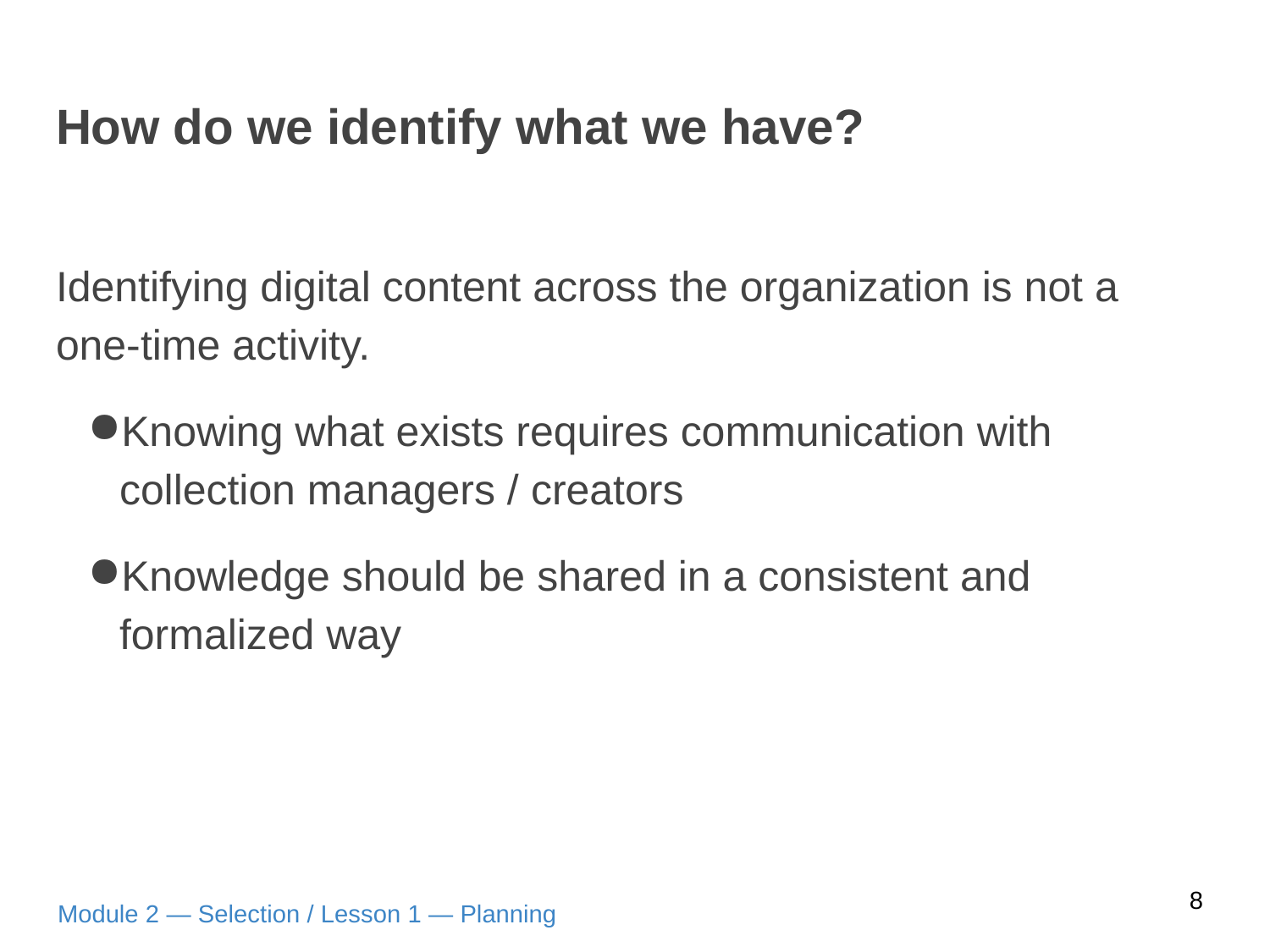

# How do we identify what we have?
Identifying digital content across the organization is not a one-time activity.
Knowing what exists requires communication with collection managers / creators
Knowledge should be shared in a consistent and formalized way
8
Module 2 — Selection / Lesson 1 — Planning